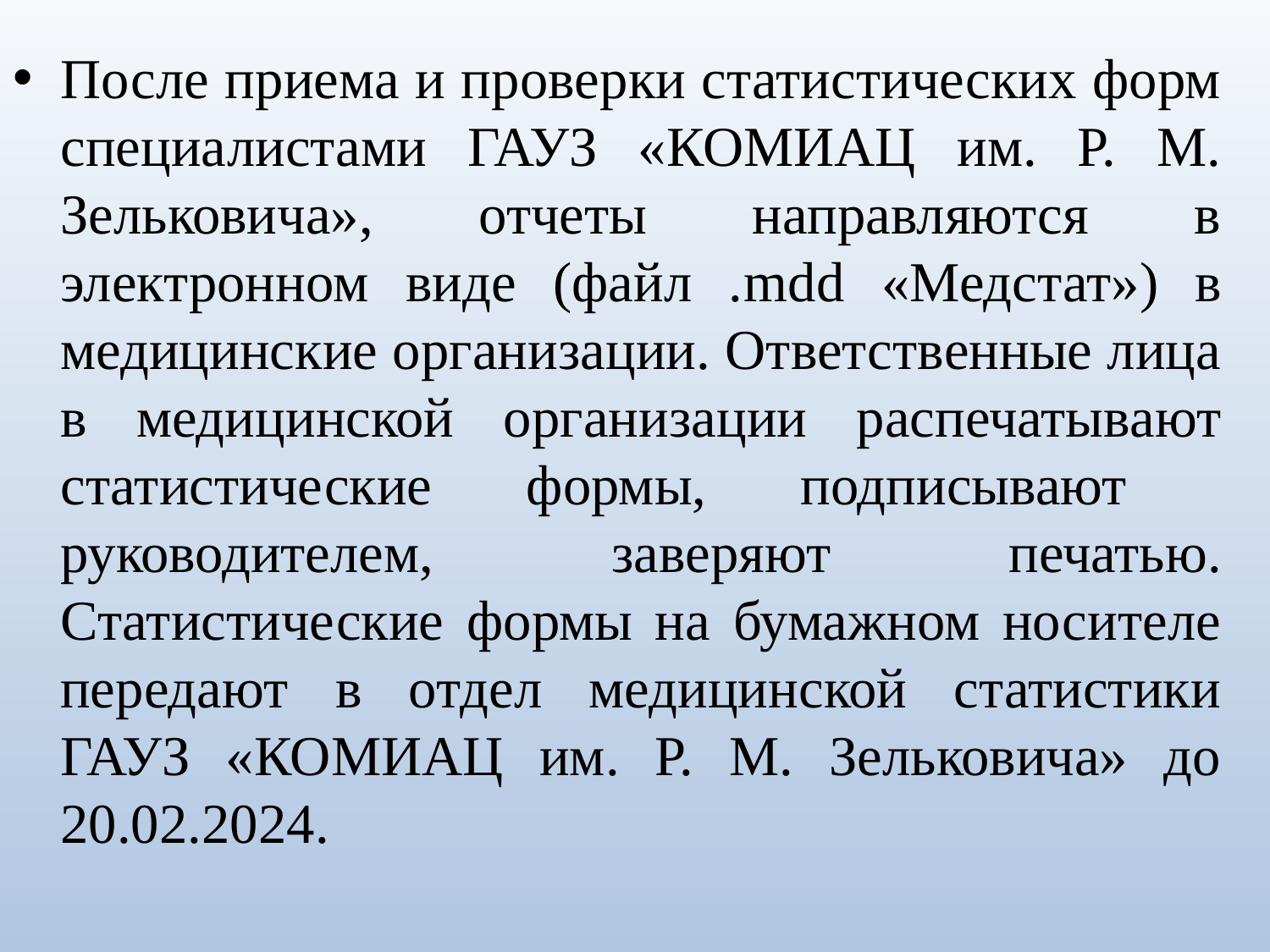

После приема и проверки статистических форм специалистами ГАУЗ «КОМИАЦ им. Р. М. Зельковича», отчеты направляются в электронном виде (файл .mdd «Медстат») в медицинские организации. Ответственные лица в медицинской организации распечатывают статистические формы, подписывают  руководителем, заверяют печатью. Статистические формы на бумажном носителе передают в отдел медицинской статистики ГАУЗ «КОМИАЦ им. Р. М. Зельковича» до 20.02.2024.